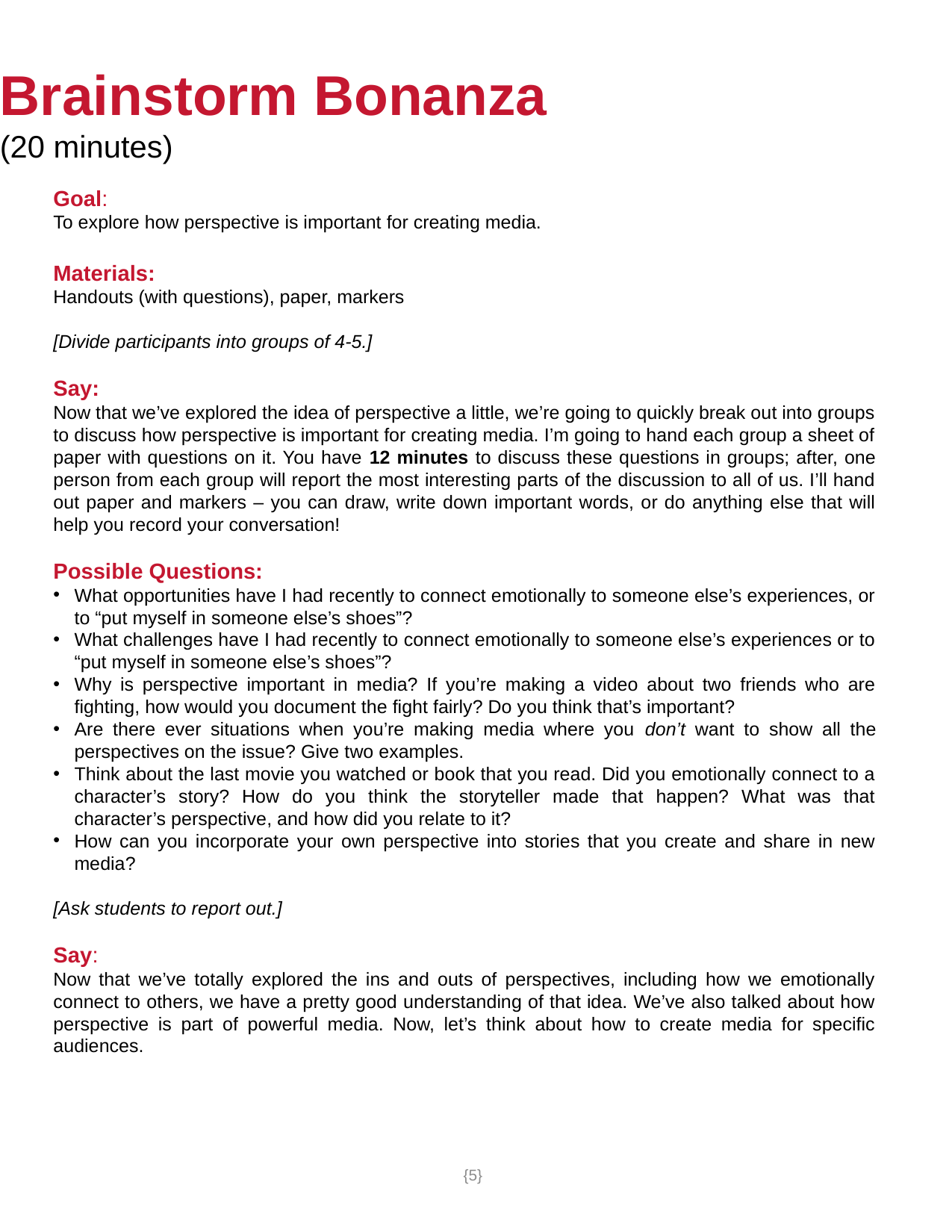

Brainstorm Bonanza
(20 minutes)
Goal:
To explore how perspective is important for creating media.

Materials:
Handouts (with questions), paper, markers

[Divide participants into groups of 4-5.]

Say:
Now that we’ve explored the idea of perspective a little, we’re going to quickly break out into groups to discuss how perspective is important for creating media. I’m going to hand each group a sheet of paper with questions on it. You have 12 minutes to discuss these questions in groups; after, one person from each group will report the most interesting parts of the discussion to all of us. I’ll hand out paper and markers – you can draw, write down important words, or do anything else that will help you record your conversation!

Possible Questions:
What opportunities have I had recently to connect emotionally to someone else’s experiences, or to “put myself in someone else’s shoes”?
What challenges have I had recently to connect emotionally to someone else’s experiences or to “put myself in someone else’s shoes”?
Why is perspective important in media? If you’re making a video about two friends who are fighting, how would you document the fight fairly? Do you think that’s important?
Are there ever situations when you’re making media where you don’t want to show all the perspectives on the issue? Give two examples.
Think about the last movie you watched or book that you read. Did you emotionally connect to a character’s story? How do you think the storyteller made that happen? What was that character’s perspective, and how did you relate to it?
How can you incorporate your own perspective into stories that you create and share in new media?

[Ask students to report out.]

Say:
Now that we’ve totally explored the ins and outs of perspectives, including how we emotionally connect to others, we have a pretty good understanding of that idea. We’ve also talked about how perspective is part of powerful media. Now, let’s think about how to create media for specific audiences.
{5}